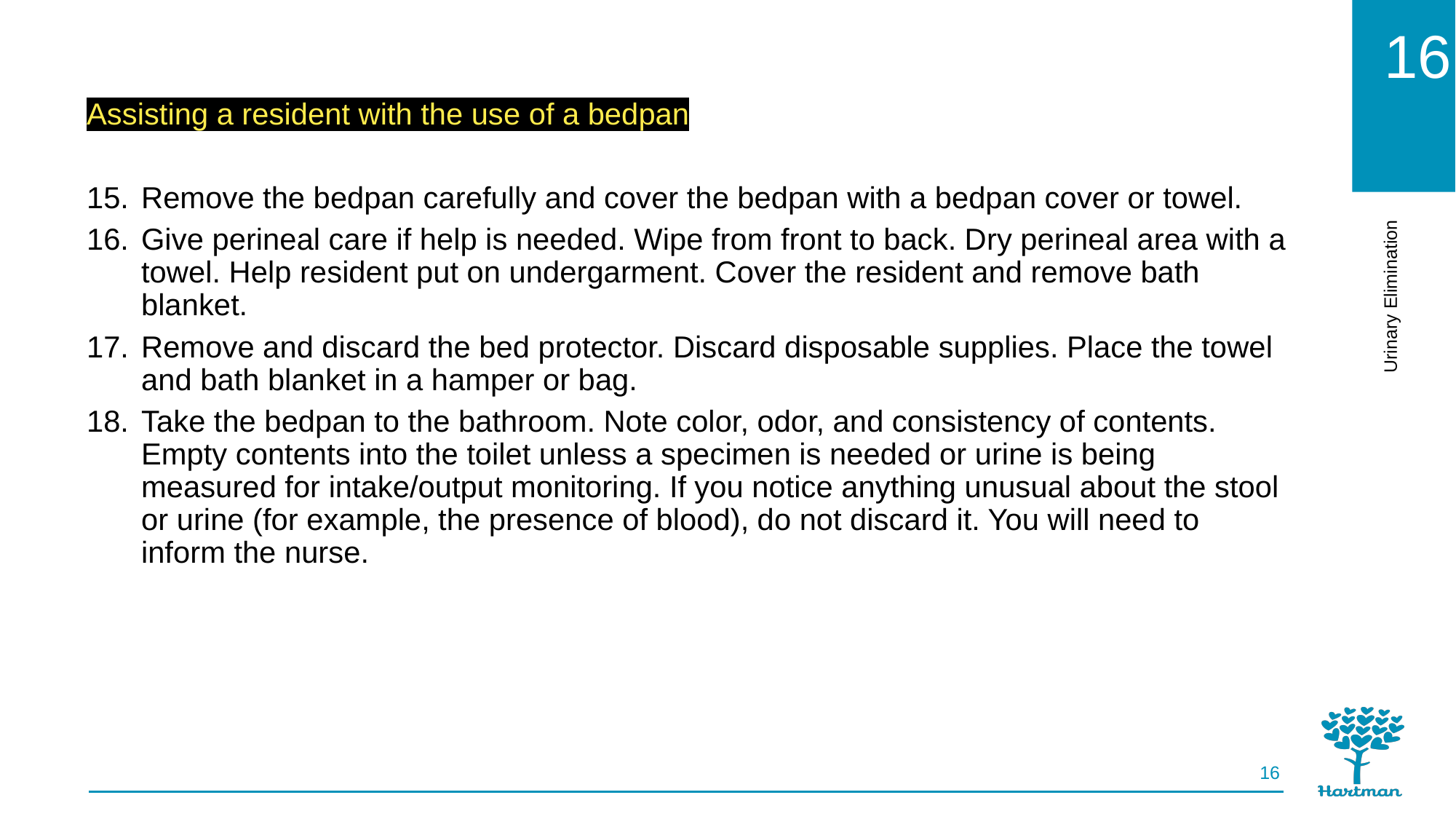

Assisting a resident with the use of a bedpan

Remove the bedpan carefully and cover the bedpan with a bedpan cover or towel.
Give perineal care if help is needed. Wipe from front to back. Dry perineal area with a towel. Help resident put on undergarment. Cover the resident and remove bath blanket.
Remove and discard the bed protector. Discard disposable supplies. Place the towel and bath blanket in a hamper or bag.
Take the bedpan to the bathroom. Note color, odor, and consistency of contents. Empty contents into the toilet unless a specimen is needed or urine is being measured for intake/output monitoring. If you notice anything unusual about the stool or urine (for example, the presence of blood), do not discard it. You will need to inform the nurse.

16